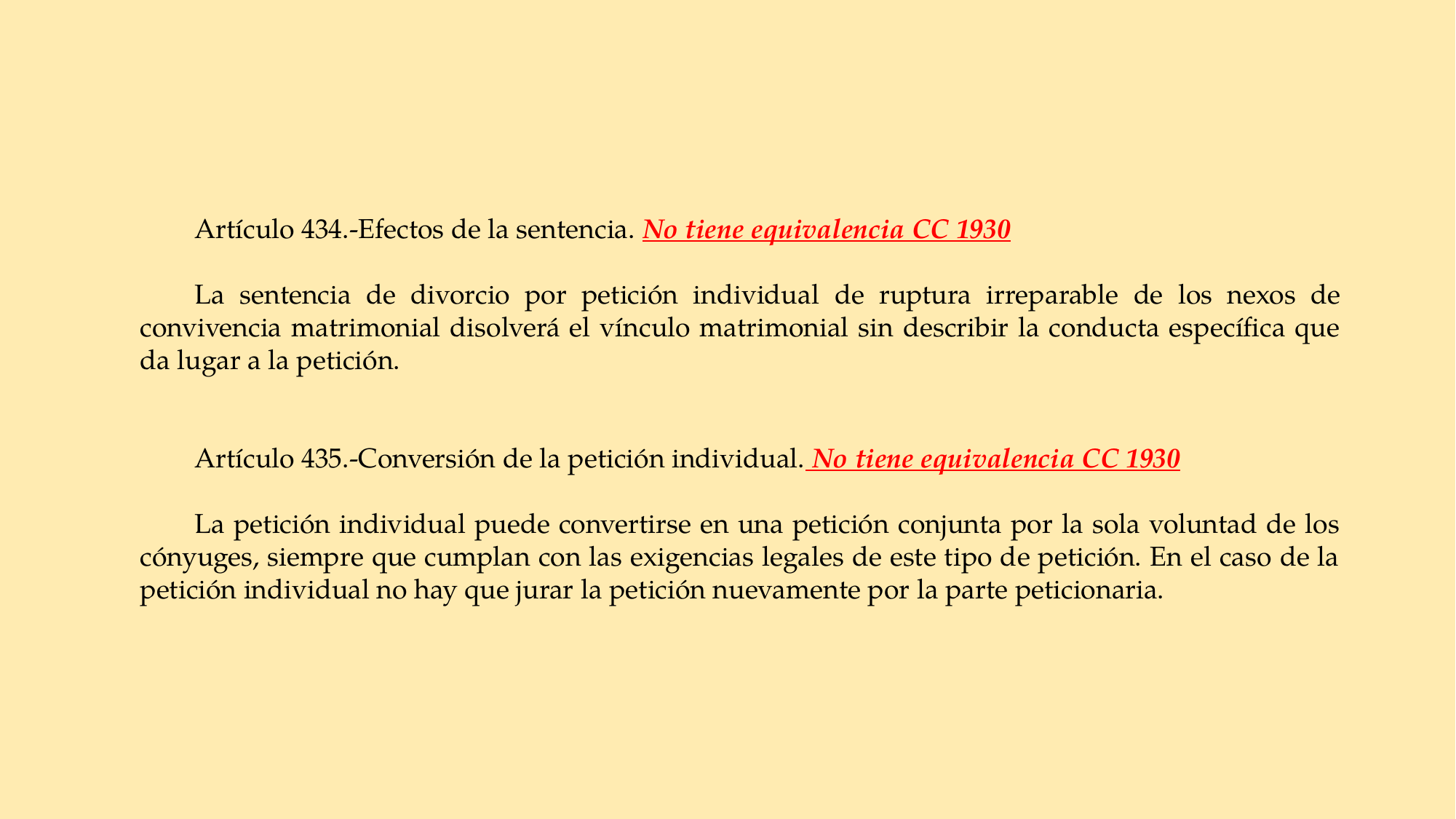

Artículo 434.-Efectos de la sentencia. No tiene equivalencia CC 1930

La sentencia de divorcio por petición individual de ruptura irreparable de los nexos de convivencia matrimonial disolverá el vínculo matrimonial sin describir la conducta específica que da lugar a la petición.

Artículo 435.-Conversión de la petición individual. No tiene equivalencia CC 1930

La petición individual puede convertirse en una petición conjunta por la sola voluntad de los cónyuges, siempre que cumplan con las exigencias legales de este tipo de petición. En el caso de la petición individual no hay que jurar la petición nuevamente por la parte peticionaria.